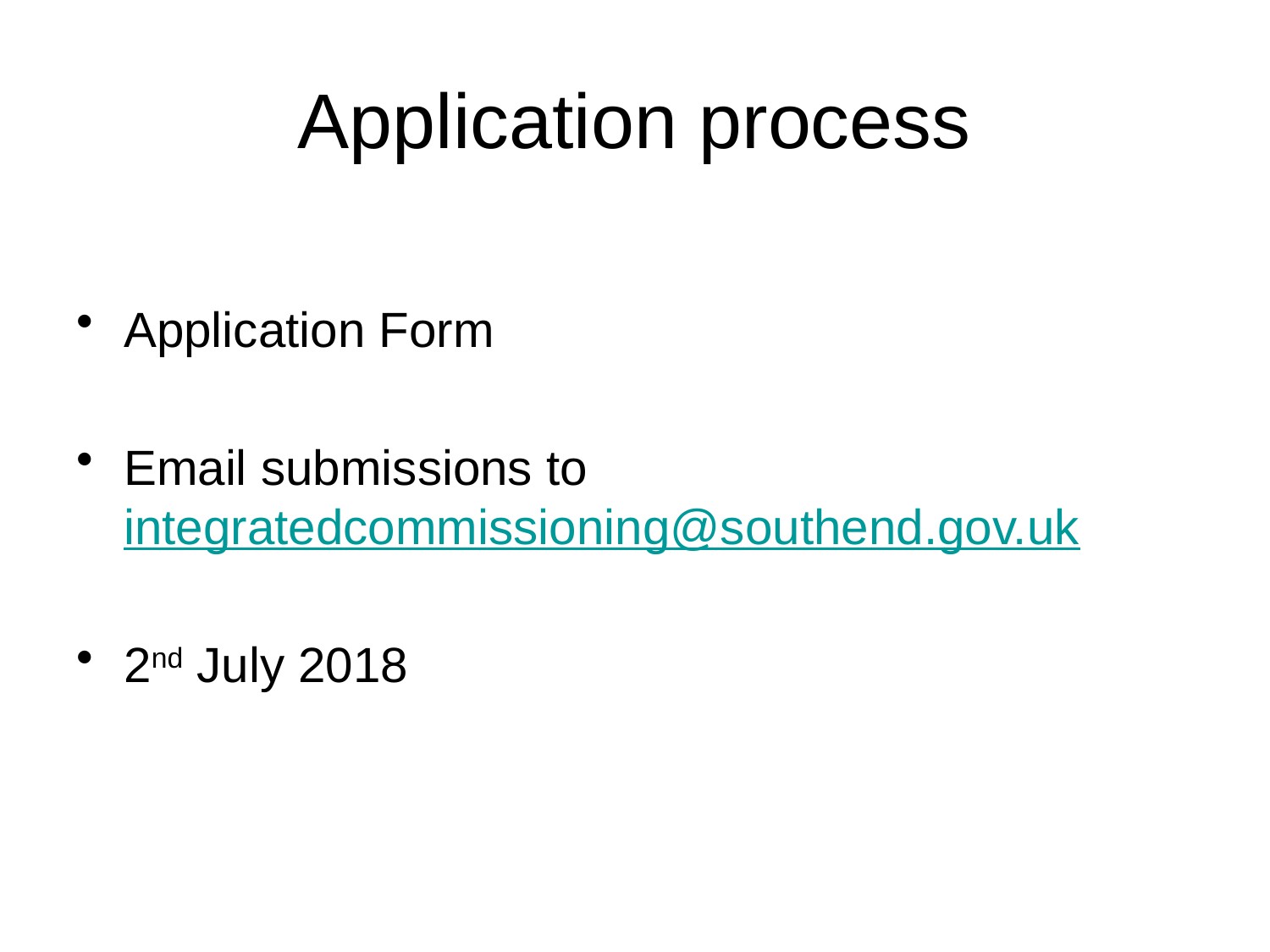

# Application process

Application Form

Email submissions to integratedcommissioning@southend.gov.uk

2nd July 2018